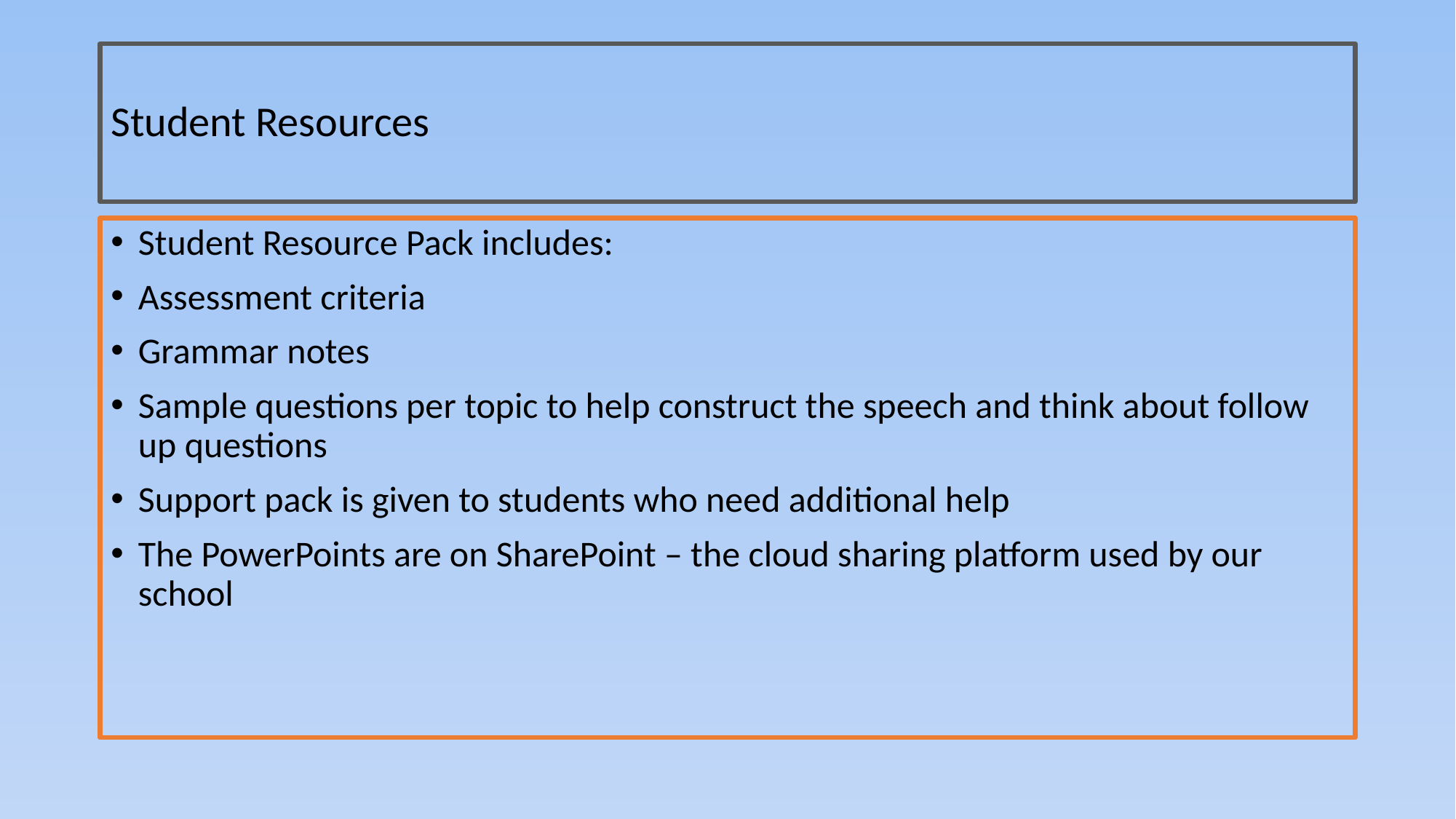

# Student Resources
Student Resource Pack includes:
Assessment criteria
Grammar notes
Sample questions per topic to help construct the speech and think about follow up questions
Support pack is given to students who need additional help
The PowerPoints are on SharePoint – the cloud sharing platform used by our school